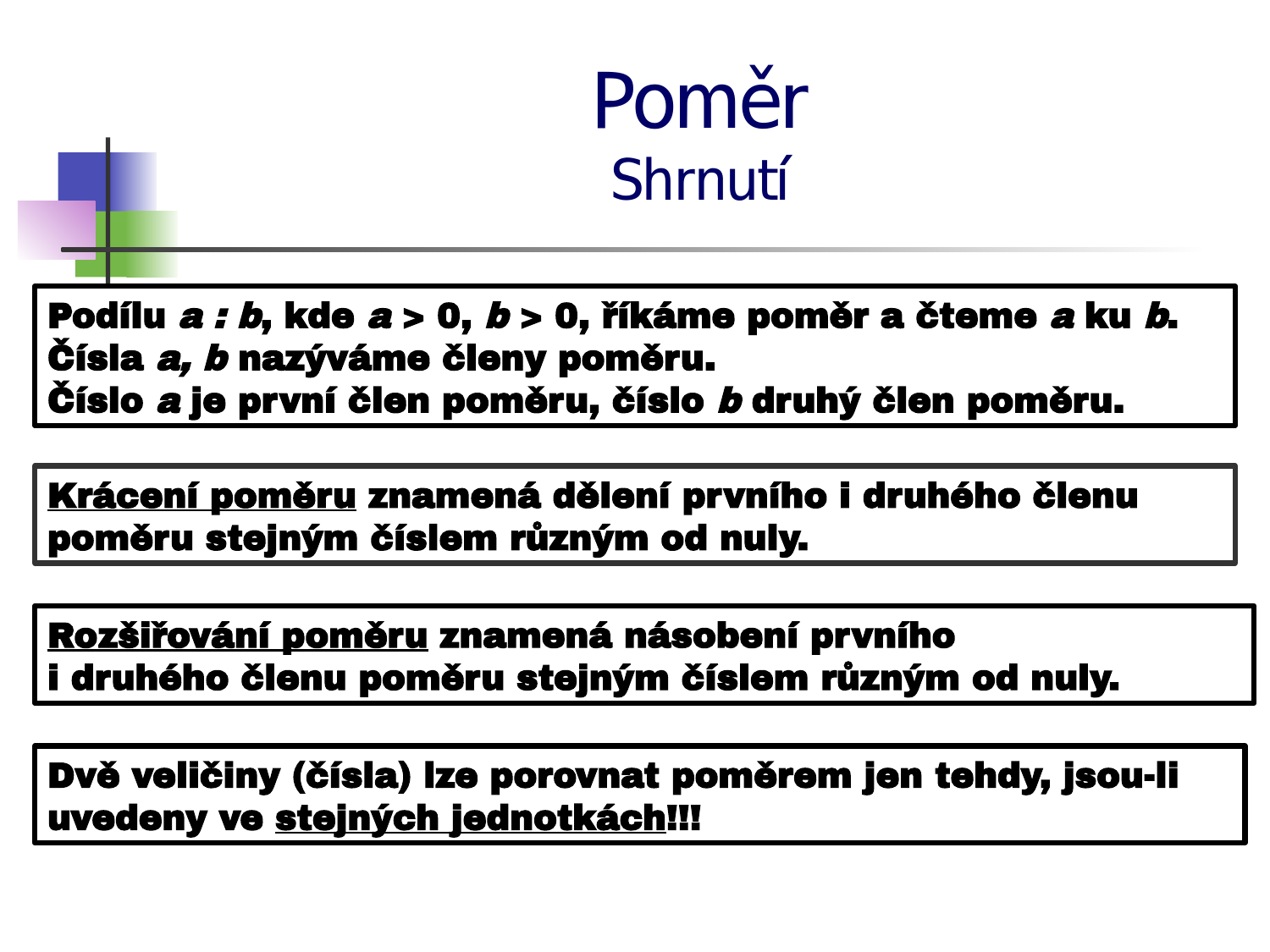

# Poměr Shrnutí
Podílu a : b, kde a > 0, b > 0, říkáme poměr a čteme a ku b.
Čísla a, b nazýváme členy poměru.
Číslo a je první člen poměru, číslo b druhý člen poměru.
Krácení poměru znamená dělení prvního i druhého členu poměru stejným číslem různým od nuly.
Rozšiřování poměru znamená násobení prvního
i druhého členu poměru stejným číslem různým od nuly.
Dvě veličiny (čísla) lze porovnat poměrem jen tehdy, jsou-li uvedeny ve stejných jednotkách!!!